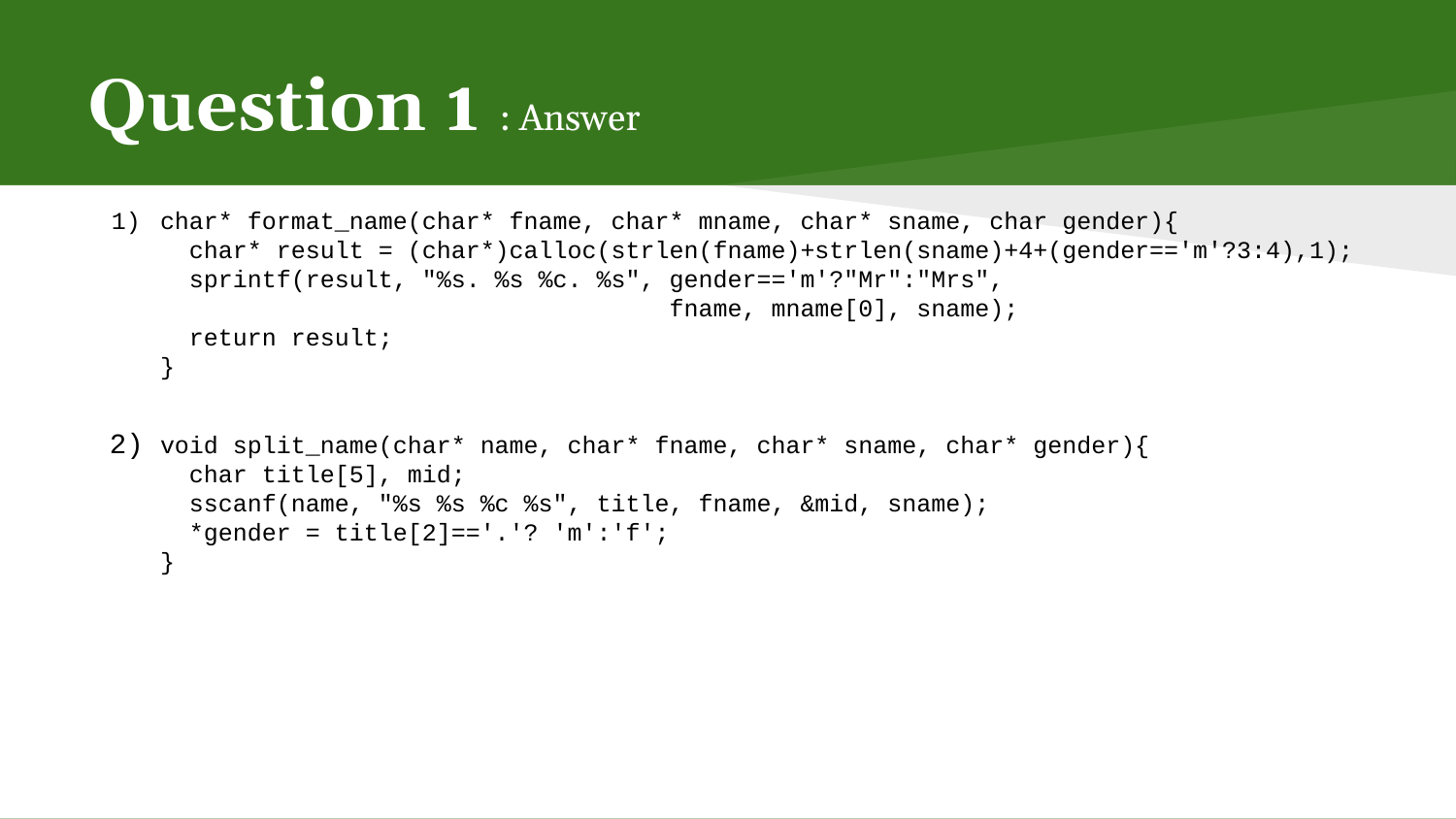

# Question 1 : Answer
char* format_name(char* fname, char* mname, char* sname, char gender){
  char* result = (char*)calloc(strlen(fname)+strlen(sname)+4+(gender=='m'?3:4),1);
  sprintf(result, "%s. %s %c. %s", gender=='m'?"Mr":"Mrs",
                                   fname, mname[0], sname);
  return result;
}
void split_name(char* name, char* fname, char* sname, char* gender){
  char title[5], mid;
  sscanf(name, "%s %s %c %s", title, fname, &mid, sname);
  *gender = title[2]=='.'? 'm':'f';
}